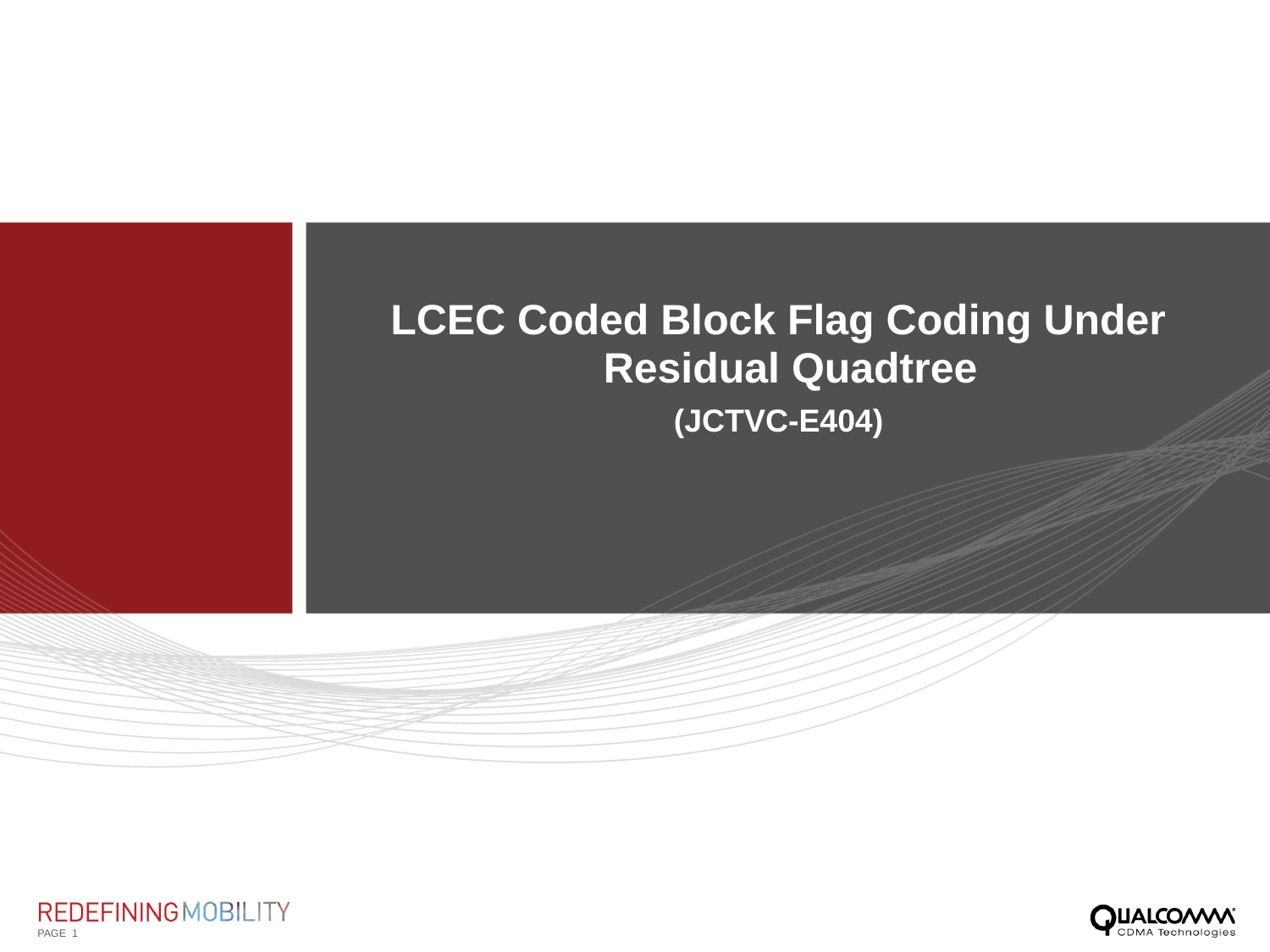

LCEC Coded Block Flag Coding Under Residual Quadtree
(JCTVC-E404)